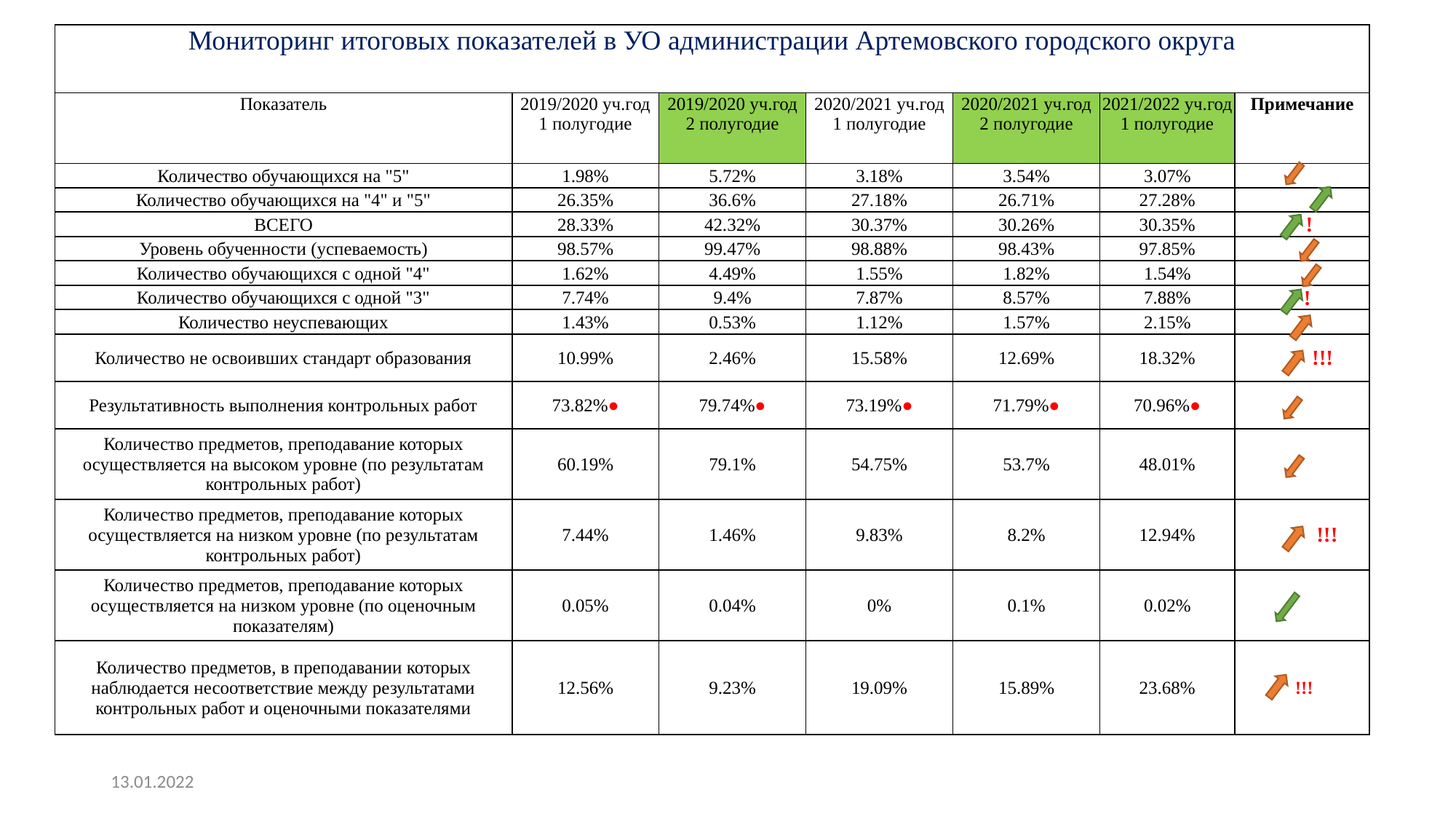

| Мониторинг итоговых показателей в УО администрации Артемовского городского округа |  |  |  |  |  |  |
| --- | --- | --- | --- | --- | --- | --- |
| Показатель | 2019/2020 уч.год 1 полугодие | 2019/2020 уч.год 2 полугодие | 2020/2021 уч.год 1 полугодие | 2020/2021 уч.год 2 полугодие | 2021/2022 уч.год 1 полугодие | Примечание |
| Количество обучающихся на "5" | 1.98% | 5.72% | 3.18% | 3.54% | 3.07% |  |
| Количество обучающихся на "4" и "5" | 26.35% | 36.6% | 27.18% | 26.71% | 27.28% |  |
| ВСЕГО | 28.33% | 42.32% | 30.37% | 30.26% | 30.35% | ! |
| Уровень обученности (успеваемость) | 98.57% | 99.47% | 98.88% | 98.43% | 97.85% |  |
| Количество обучающихся с одной "4" | 1.62% | 4.49% | 1.55% | 1.82% | 1.54% |  |
| Количество обучающихся с одной "3" | 7.74% | 9.4% | 7.87% | 8.57% | 7.88% | ! |
| Количество неуспевающих | 1.43% | 0.53% | 1.12% | 1.57% | 2.15% |  |
| Количество не освоивших стандарт образования | 10.99% | 2.46% | 15.58% | 12.69% | 18.32% | !!! |
| Результативность выполнения контрольных работ | 73.82%● | 79.74%● | 73.19%● | 71.79%● | 70.96%● |  |
| Количество предметов, преподавание которых осуществляется на высоком уровне (по результатам контрольных работ) | 60.19% | 79.1% | 54.75% | 53.7% | 48.01% |  |
| Количество предметов, преподавание которых осуществляется на низком уровне (по результатам контрольных работ) | 7.44% | 1.46% | 9.83% | 8.2% | 12.94% | !!! |
| Количество предметов, преподавание которых осуществляется на низком уровне (по оценочным показателям) | 0.05% | 0.04% | 0% | 0.1% | 0.02% |  |
| Количество предметов, в преподавании которых наблюдается несоответствие между результатами контрольных работ и оценочными показателями | 12.56% | 9.23% | 19.09% | 15.89% | 23.68% | !!! |

13.01.2022